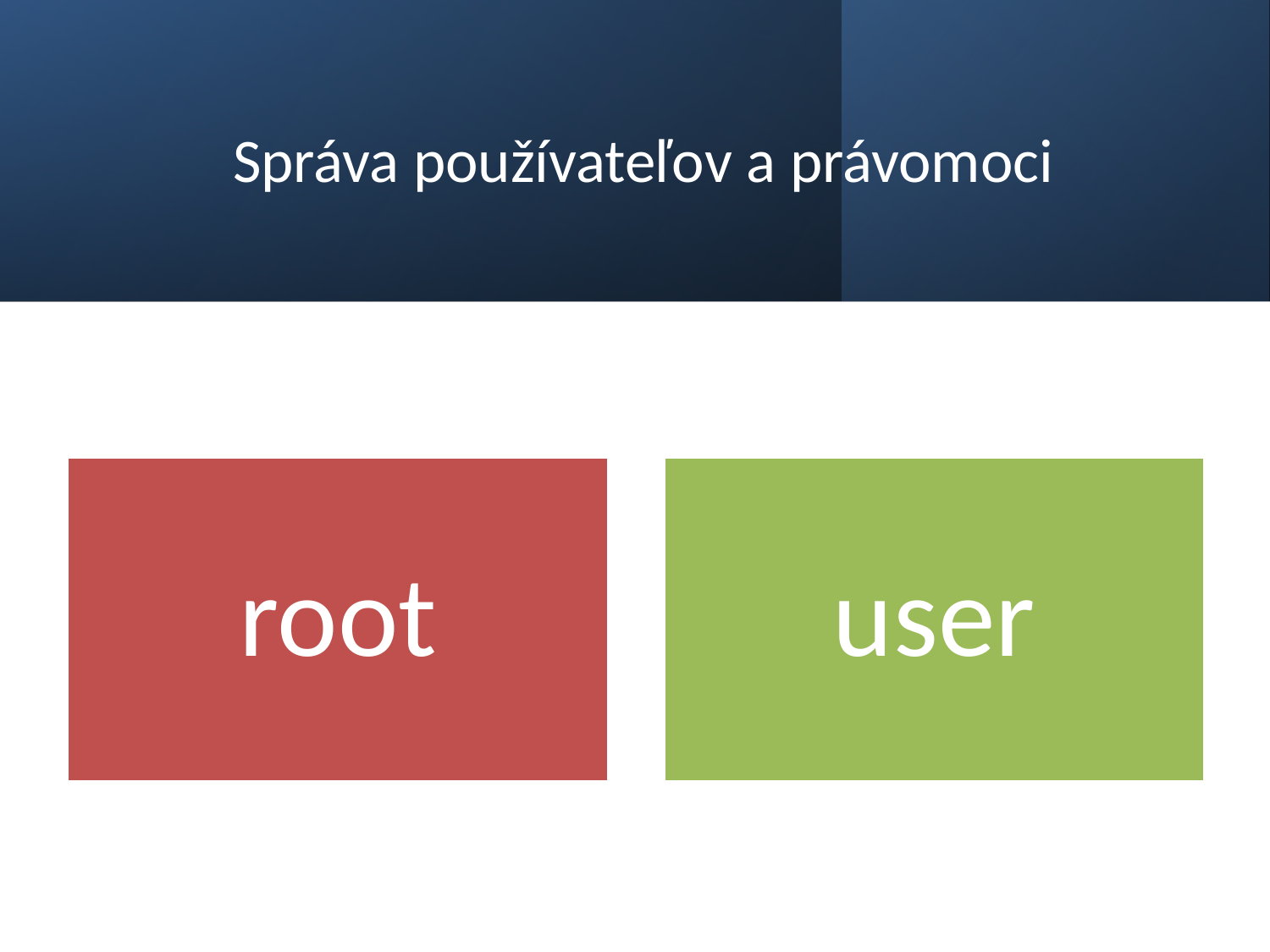

# Správa používateľov a právomoci
root
user